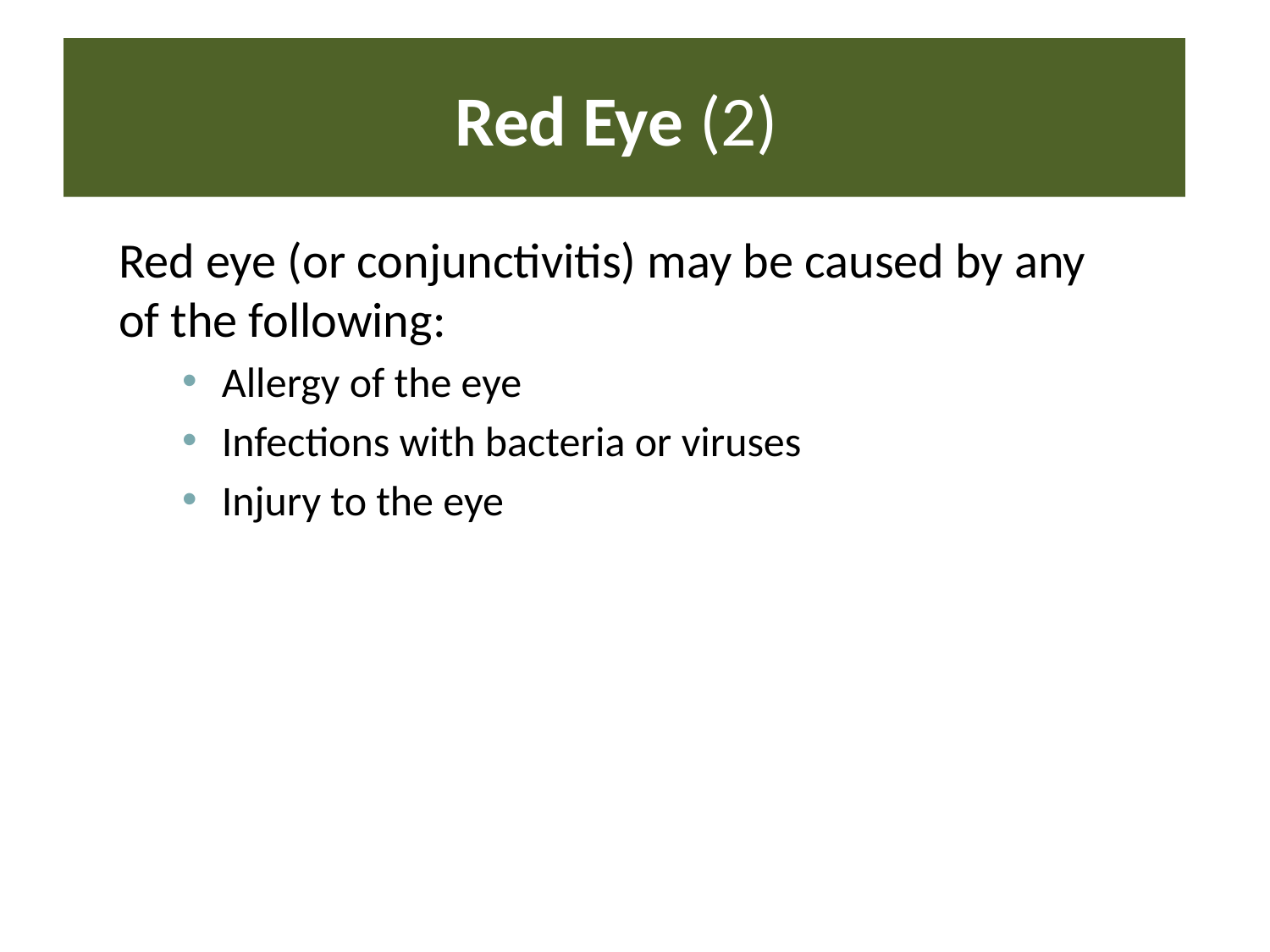

# Red Eye (2)
Red eye (or conjunctivitis) may be caused by any of the following:
Allergy of the eye
Infections with bacteria or viruses
Injury to the eye